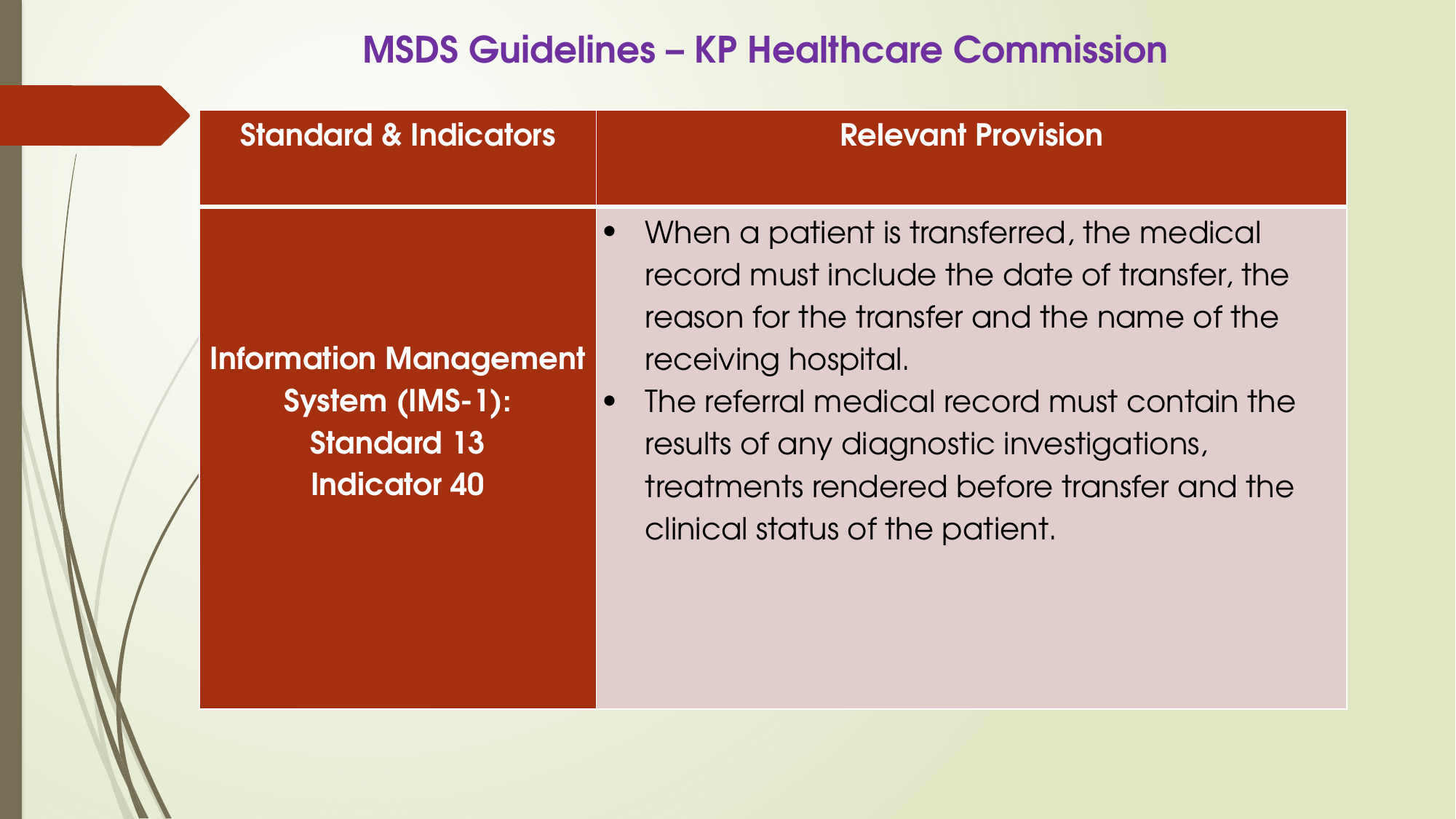

# MSDS Guidelines – KP Healthcare Commission
| Standard & Indicators | Relevant Provision |
| --- | --- |
| Information Management System (IMS-1): Standard 13 Indicator 40 | When a patient is transferred, the medical record must include the date of transfer, the reason for the transfer and the name of the receiving hospital. The referral medical record must contain the results of any diagnostic investigations, treatments rendered before transfer and the clinical status of the patient. |